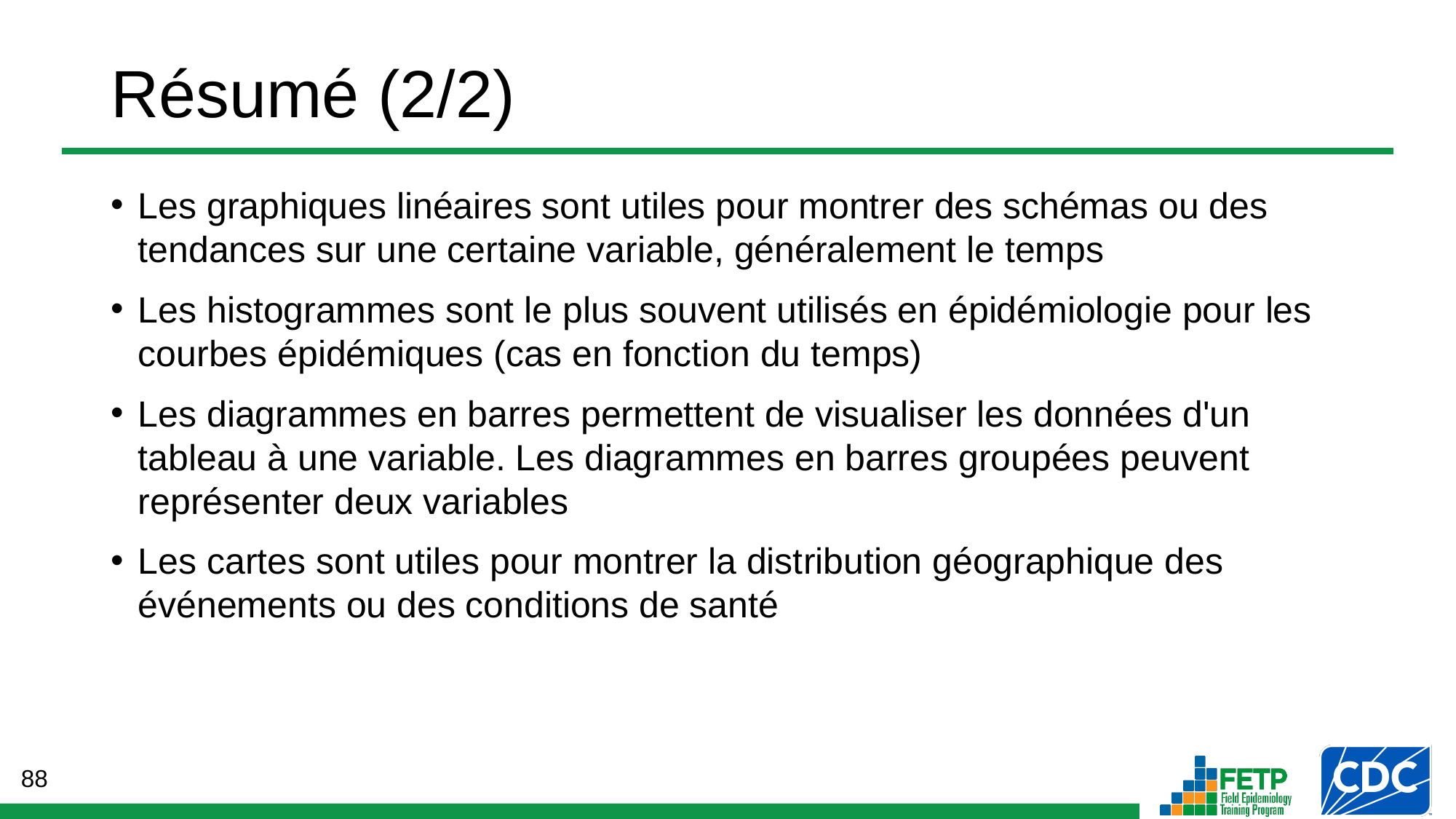

# Résumé (2/2)
Les graphiques linéaires sont utiles pour montrer des schémas ou des tendances sur une certaine variable, généralement le temps
Les histogrammes sont le plus souvent utilisés en épidémiologie pour les courbes épidémiques (cas en fonction du temps)
Les diagrammes en barres permettent de visualiser les données d'un tableau à une variable. Les diagrammes en barres groupées peuvent représenter deux variables
Les cartes sont utiles pour montrer la distribution géographique des événements ou des conditions de santé